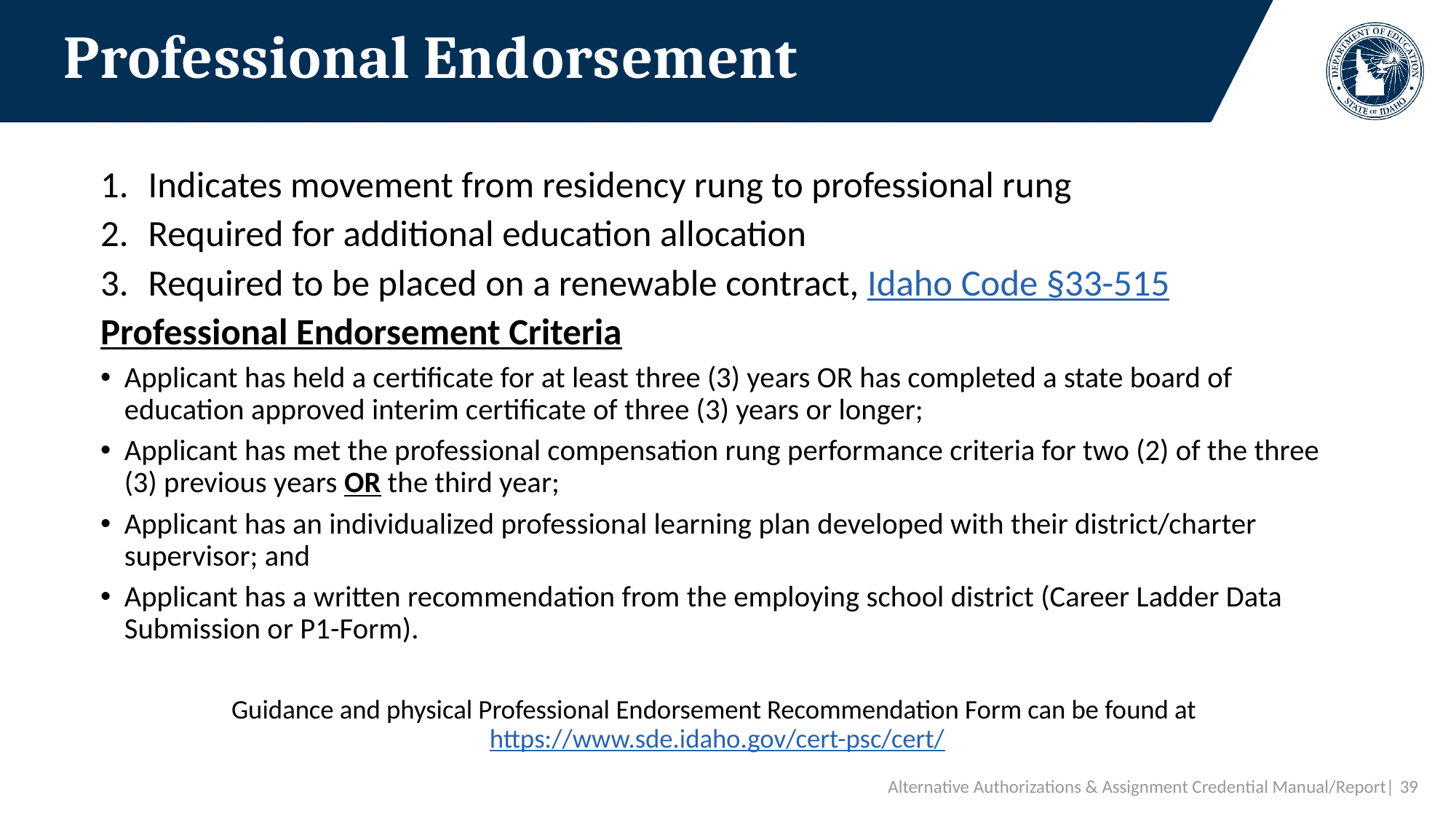

# Professional Endorsement
Indicates movement from residency rung to professional rung
Required for additional education allocation
Required to be placed on a renewable contract, Idaho Code §33-515
Professional Endorsement Criteria
Applicant has held a certificate for at least three (3) years OR has completed a state board of education approved interim certificate of three (3) years or longer;
Applicant has met the professional compensation rung performance criteria for two (2) of the three (3) previous years OR the third year;
Applicant has an individualized professional learning plan developed with their district/charter supervisor; and
Applicant has a written recommendation from the employing school district (Career Ladder Data Submission or P1-Form).

Guidance and physical Professional Endorsement Recommendation Form can be found at https://www.sde.idaho.gov/cert-psc/cert/

Alternative Authorizations & Assignment Credential Manual/Report| 39